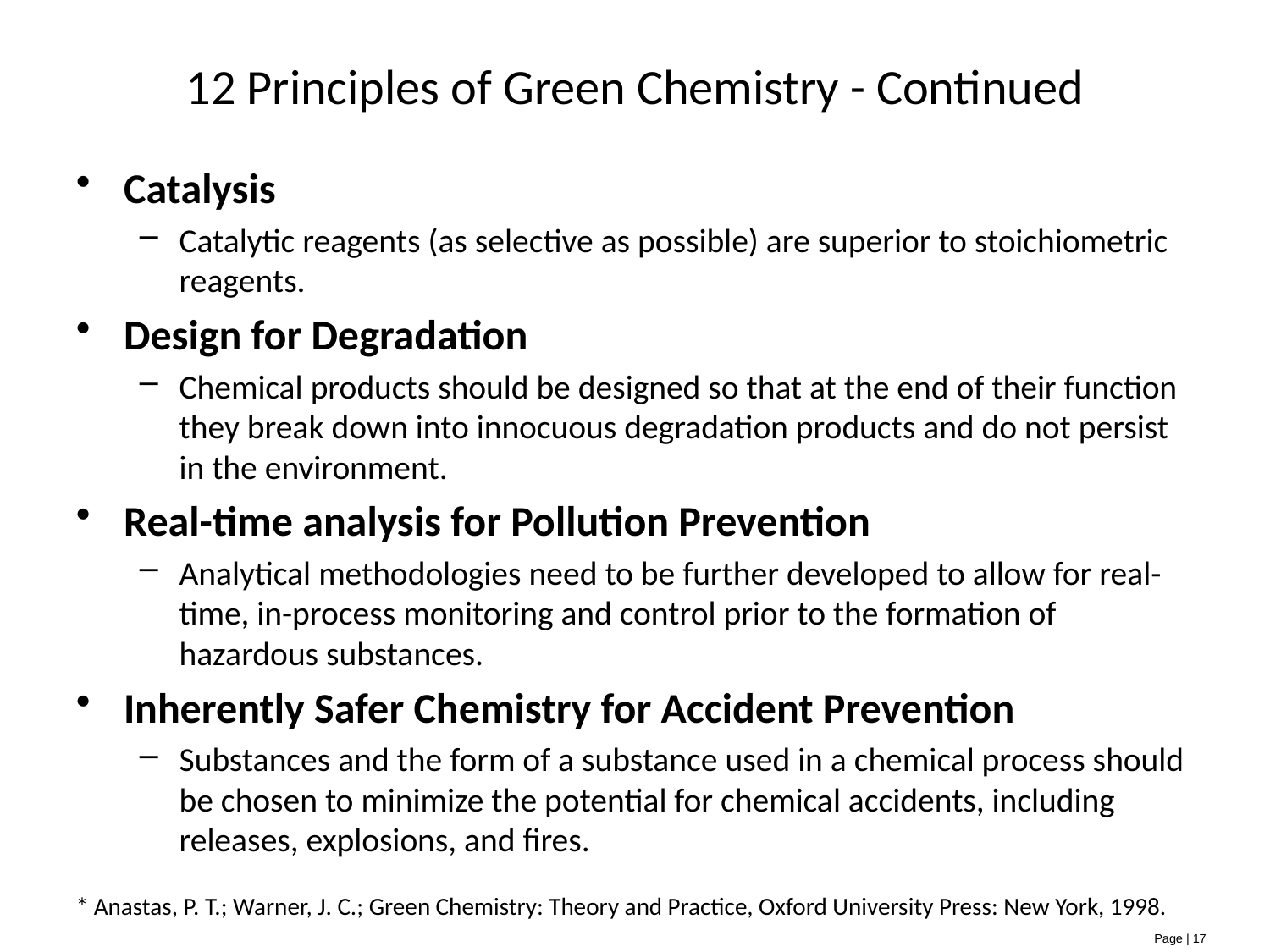

# 12 Principles of Green Chemistry - Continued
Catalysis
Catalytic reagents (as selective as possible) are superior to stoichiometric reagents.
Design for Degradation
Chemical products should be designed so that at the end of their function they break down into innocuous degradation products and do not persist in the environment.
Real-time analysis for Pollution Prevention
Analytical methodologies need to be further developed to allow for real-time, in-process monitoring and control prior to the formation of hazardous substances.
Inherently Safer Chemistry for Accident Prevention
Substances and the form of a substance used in a chemical process should be chosen to minimize the potential for chemical accidents, including releases, explosions, and fires.

* Anastas, P. T.; Warner, J. C.; Green Chemistry: Theory and Practice, Oxford University Press: New York, 1998.